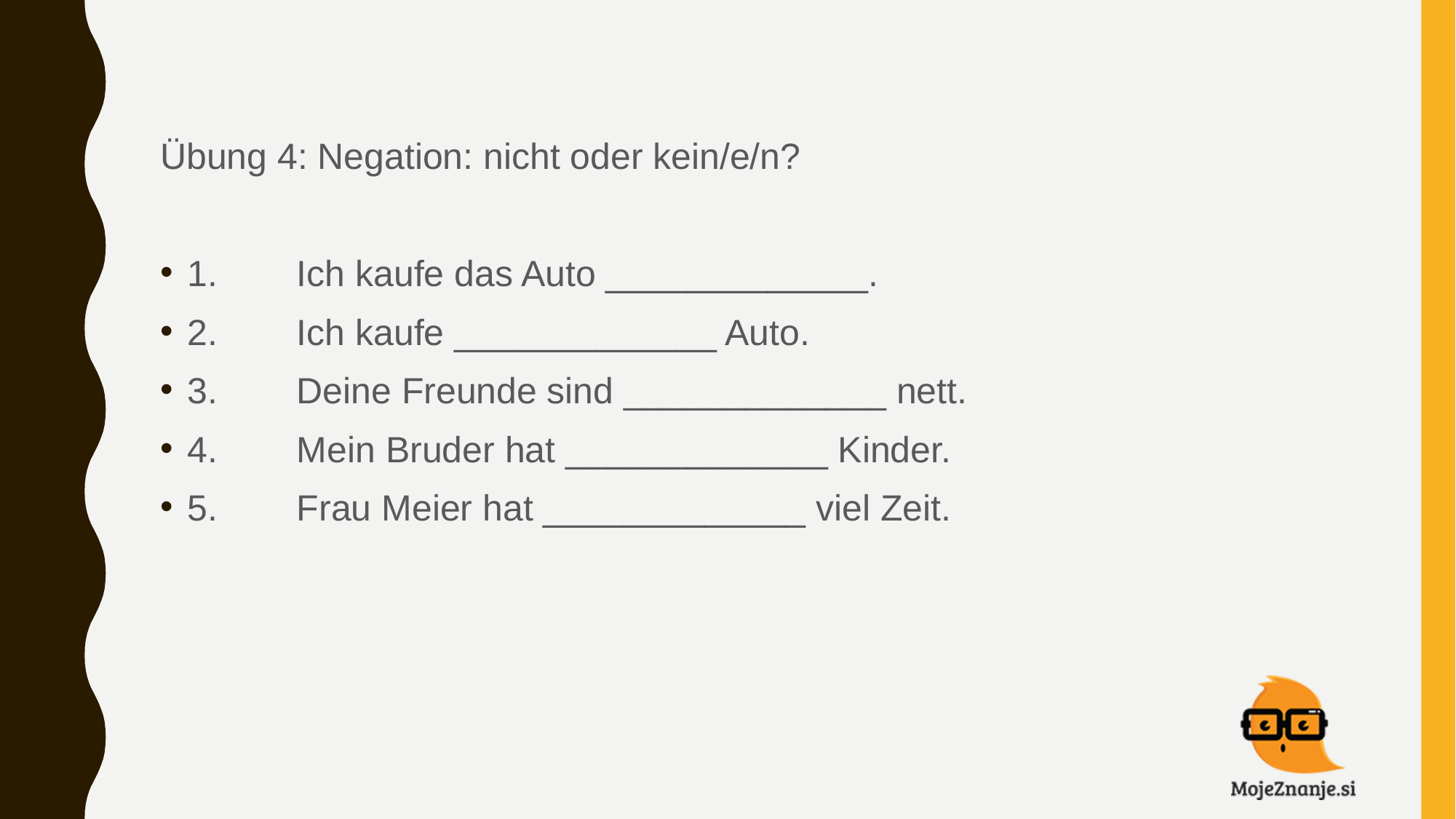

Übung 4: Negation: nicht oder kein/e/n?

1.	Ich kaufe das Auto _____________.
2.	Ich kaufe _____________ Auto.
3.	Deine Freunde sind _____________ nett.
4.	Mein Bruder hat _____________ Kinder.
5.	Frau Meier hat _____________ viel Zeit.